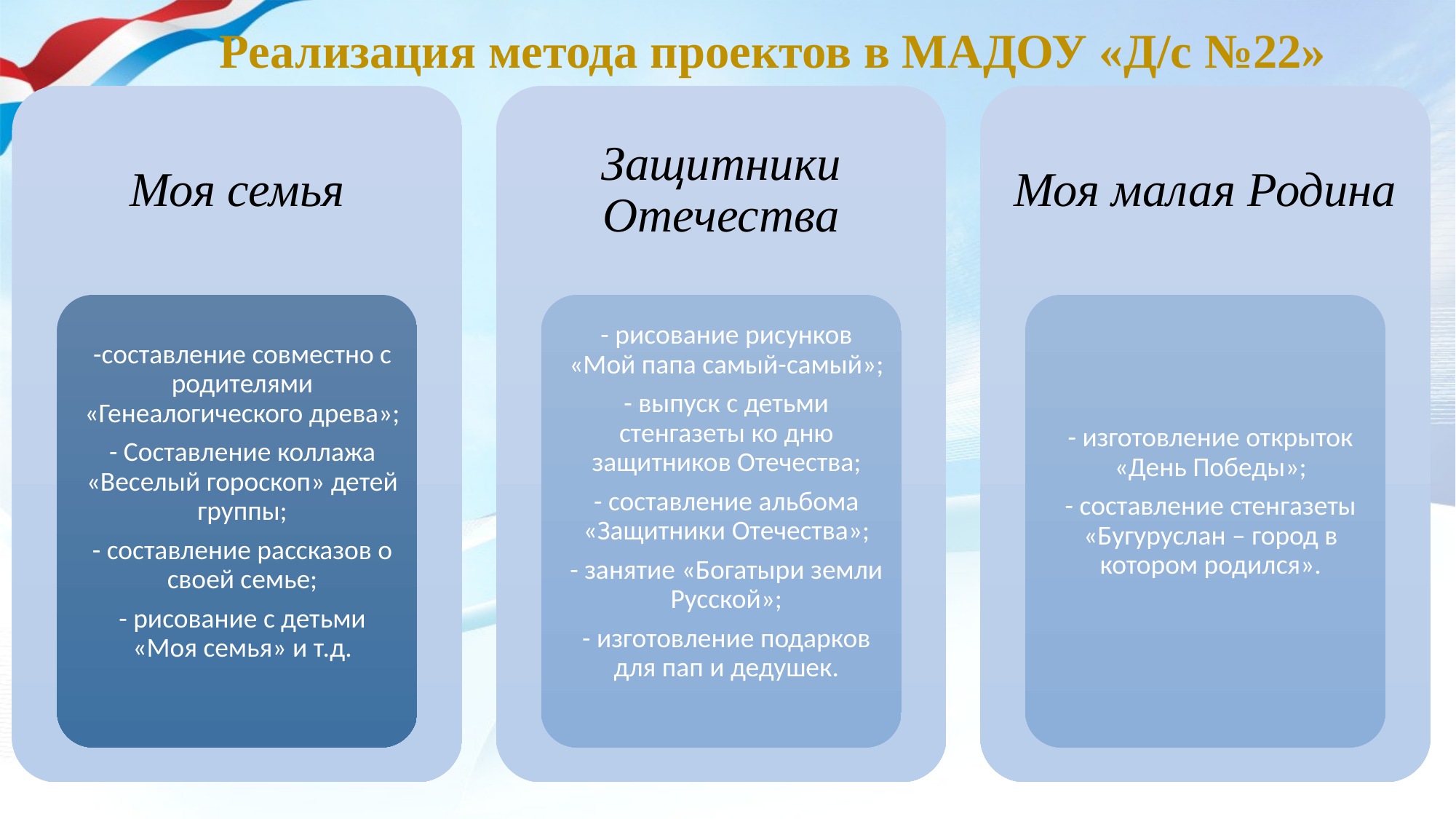

Реализация метода проектов в МАДОУ «Д/с №22»
Моя семья
-составление совместно с родителями «Генеалогического древа»;
- Составление коллажа «Веселый гороскоп» детей группы;
- составление рассказов о своей семье;
- рисование с детьми «Моя семья» и т.д.

Защитники Отечества
- рисование рисунков «Мой папа самый-самый»;
- выпуск с детьми стенгазеты ко дню защитников Отечества;
- составление альбома «Защитники Отечества»;
- занятие «Богатыри земли Русской»;
- изготовление подарков для пап и дедушек.

Моя малая Родина
- изготовление открыток «День Победы»;
- составление стенгазеты «Бугуруслан – город в котором родился».